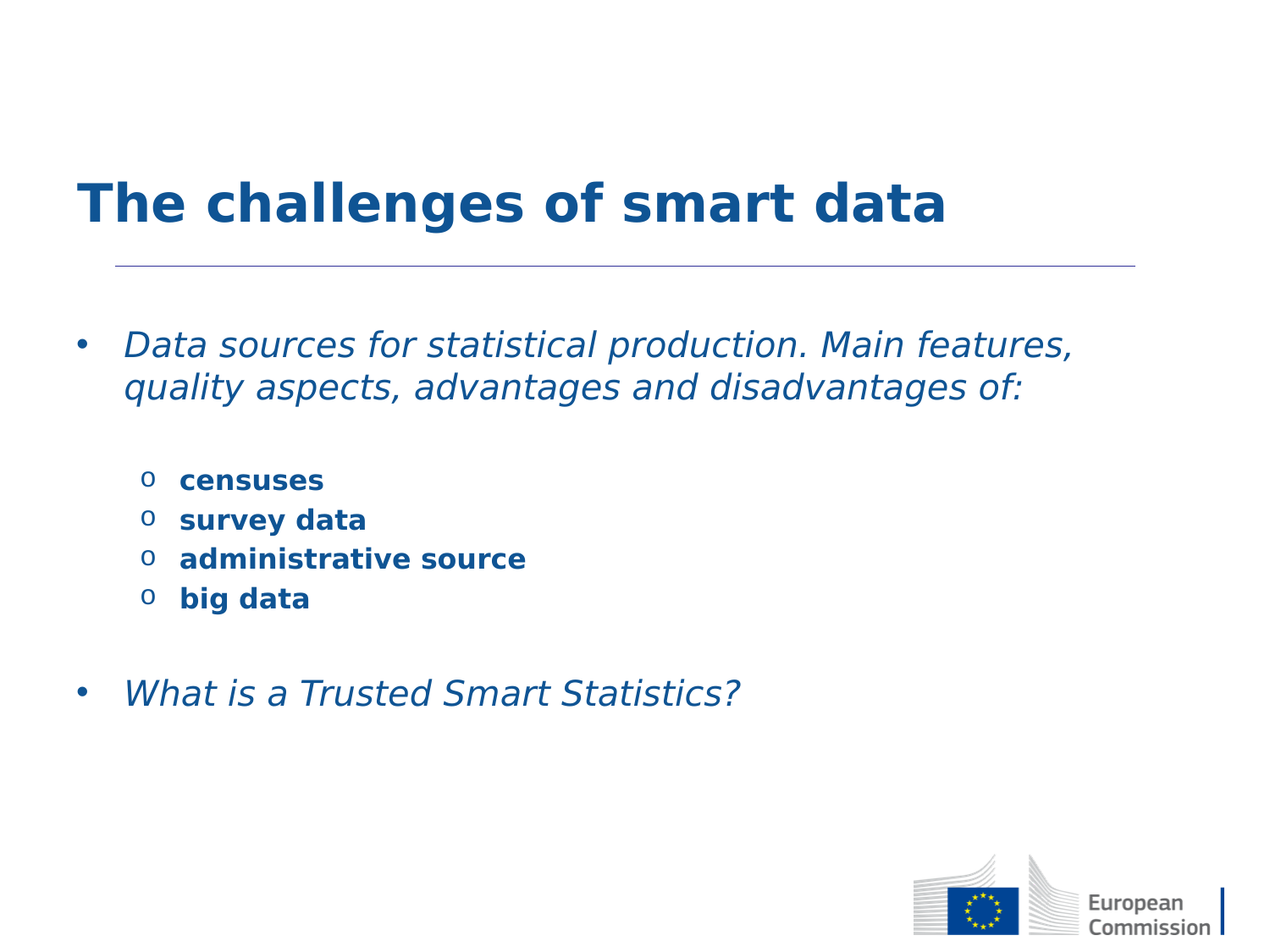

# The challenges of smart data
Data sources for statistical production. Main features, quality aspects, advantages and disadvantages of:

censuses
survey data
administrative source
big data

What is a Trusted Smart Statistics?